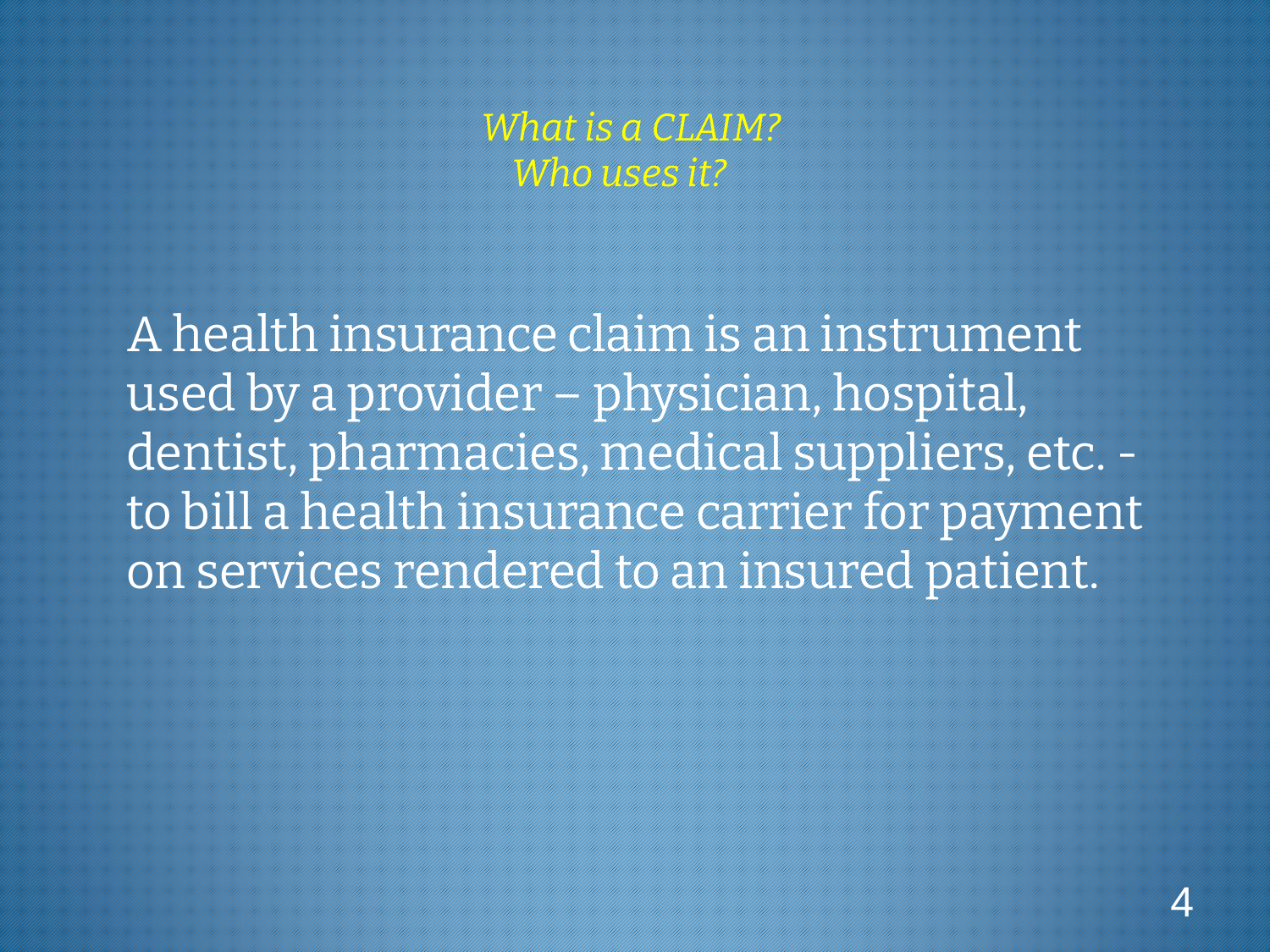

# What is a CLAIM? Who uses it?
A health insurance claim is an instrument used by a provider – physician, hospital, dentist, pharmacies, medical suppliers, etc. - to bill a health insurance carrier for payment on services rendered to an insured patient.
4